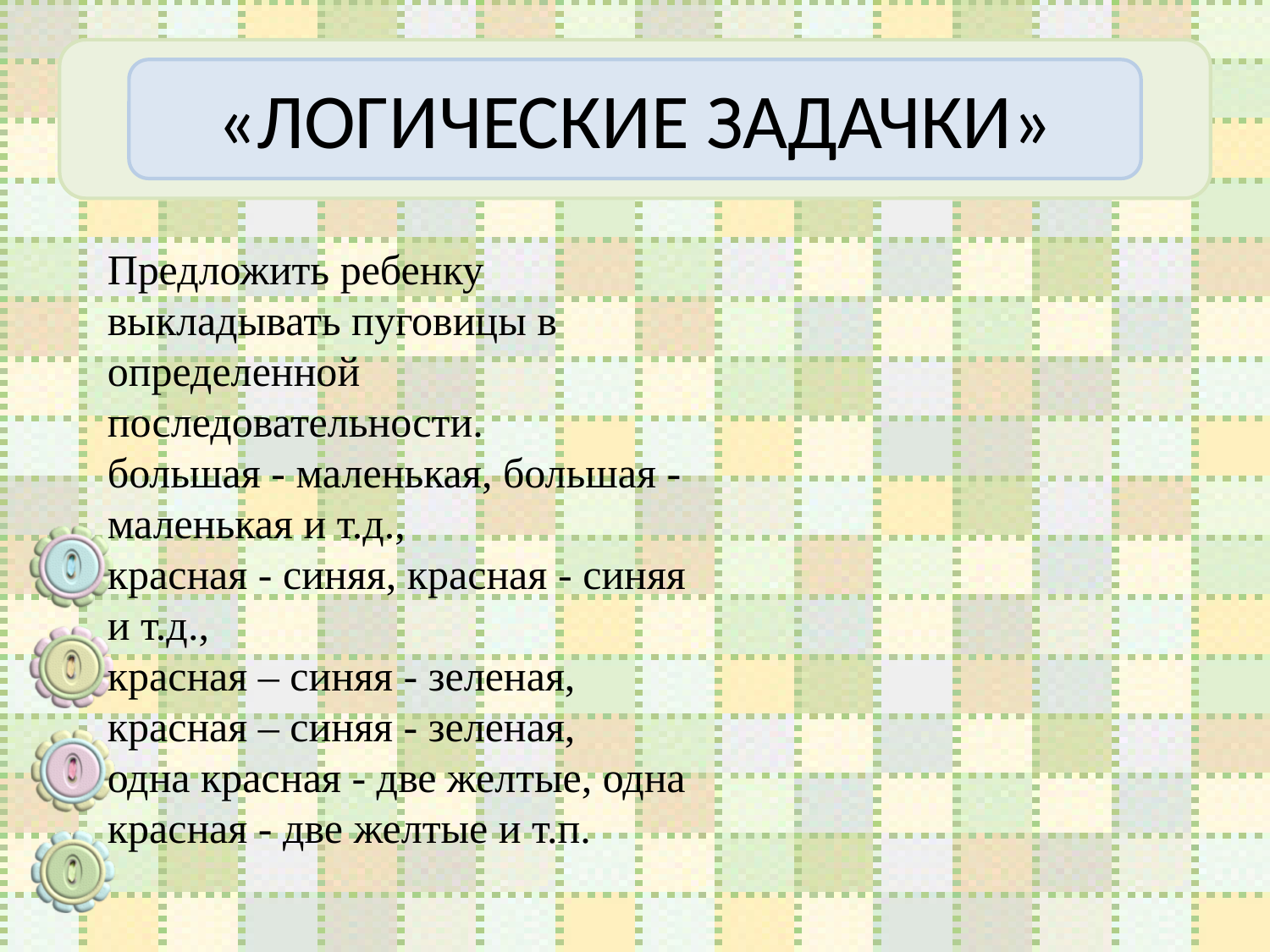

# «ЛОГИЧЕСКИЕ ЗАДАЧКИ»
Предложить ребенку выкладывать пуговицы в определенной последовательности.
большая - маленькая, большая - маленькая и т.д.,
красная - синяя, красная - синяя и т.д.,
красная – синяя - зеленая, красная – синяя - зеленая,
одна красная - две желтые, одна красная - две желтые и т.п.